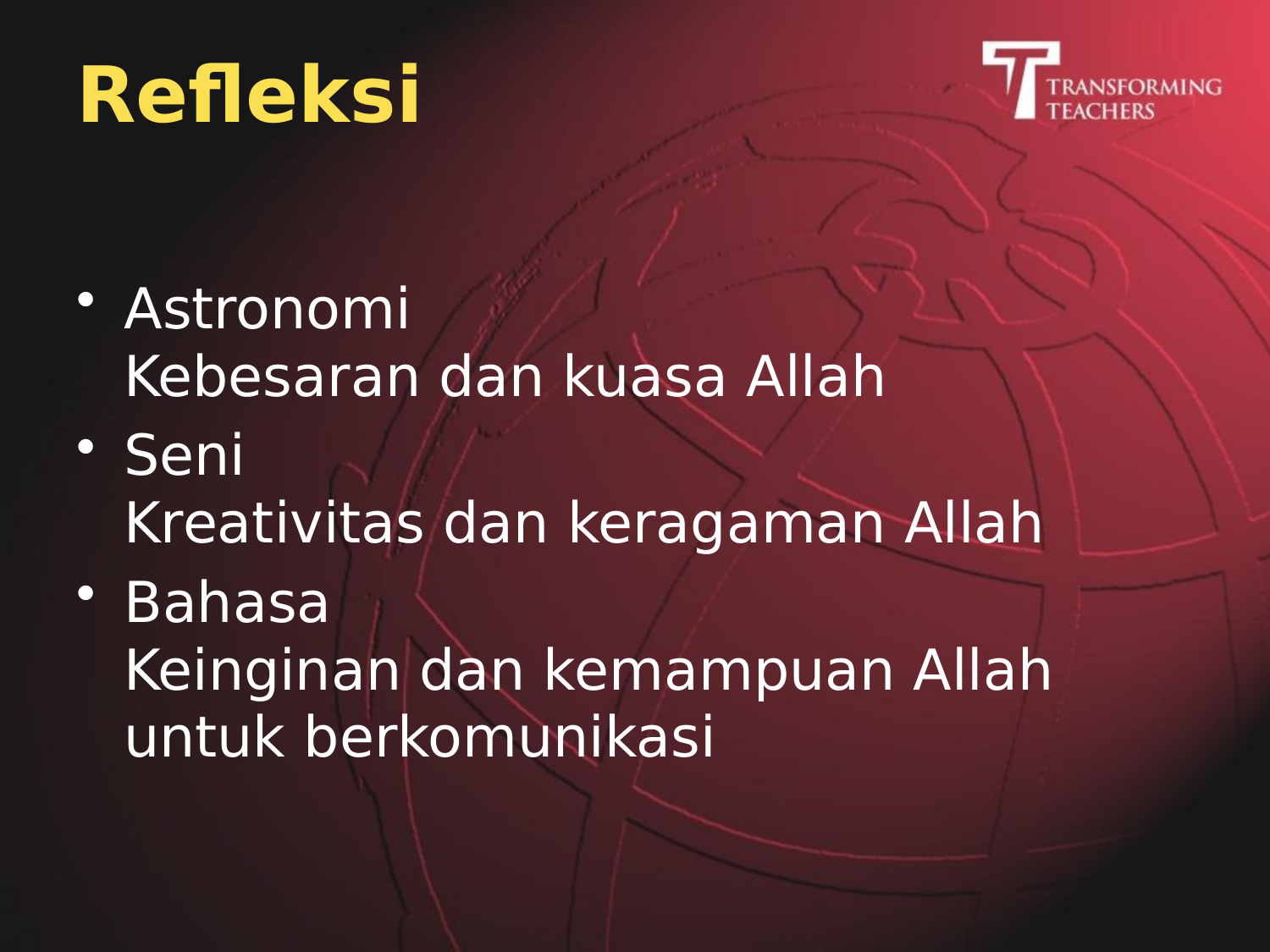

# Refleksi
Astronomi
Kebesaran dan kuasa Allah
Seni
Kreativitas dan keragaman Allah
Bahasa
Keinginan dan kemampuan Allah untuk berkomunikasi